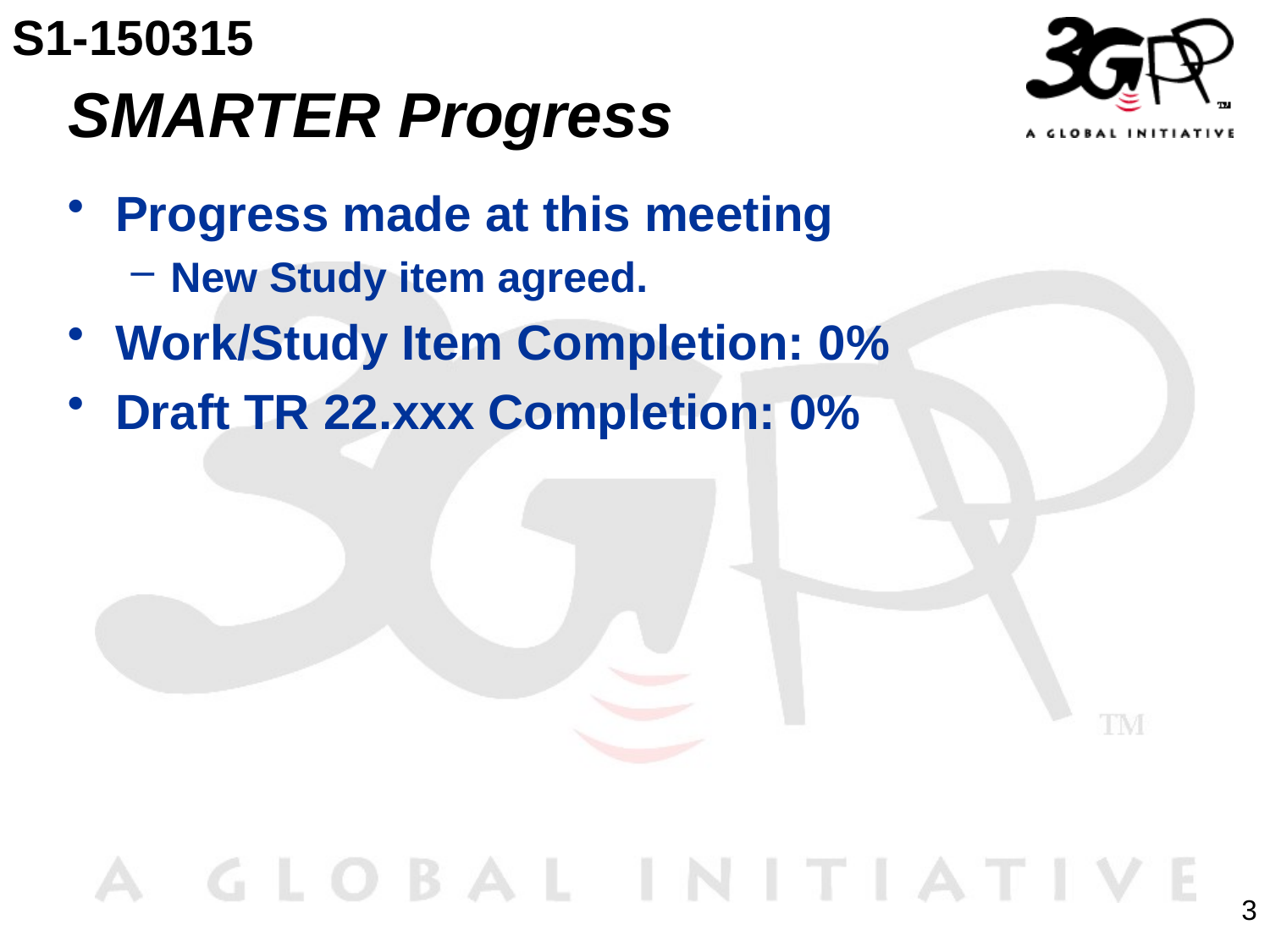

S1-150315
# SMARTER Progress
Progress made at this meeting
New Study item agreed.
Work/Study Item Completion: 0%
Draft TR 22.xxx Completion: 0%
3